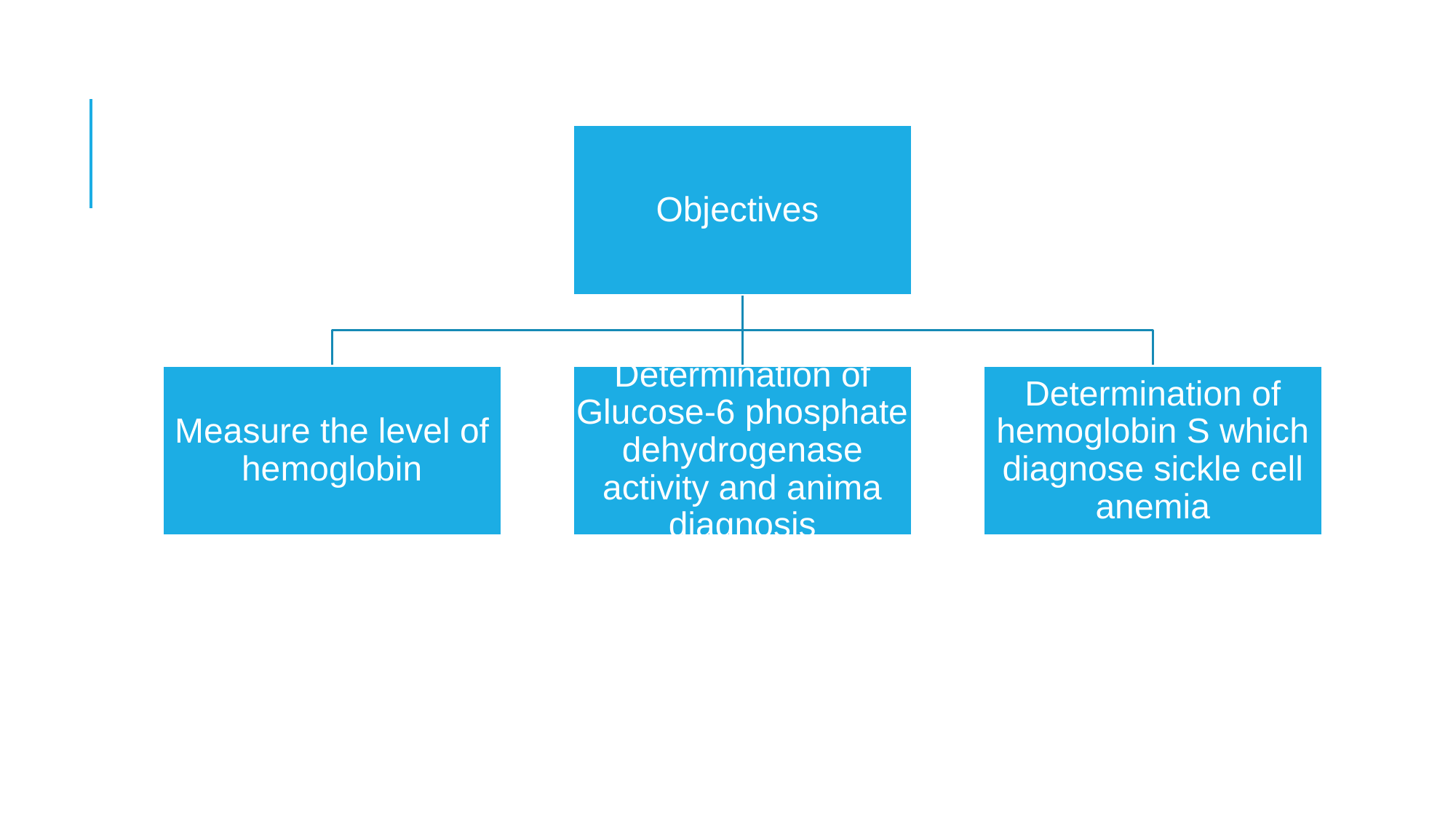

Objectives
Measure the level of hemoglobin
Determination of Glucose-6 phosphate dehydrogenase activity and anima diagnosis
Determination of hemoglobin S which diagnose sickle cell anemia